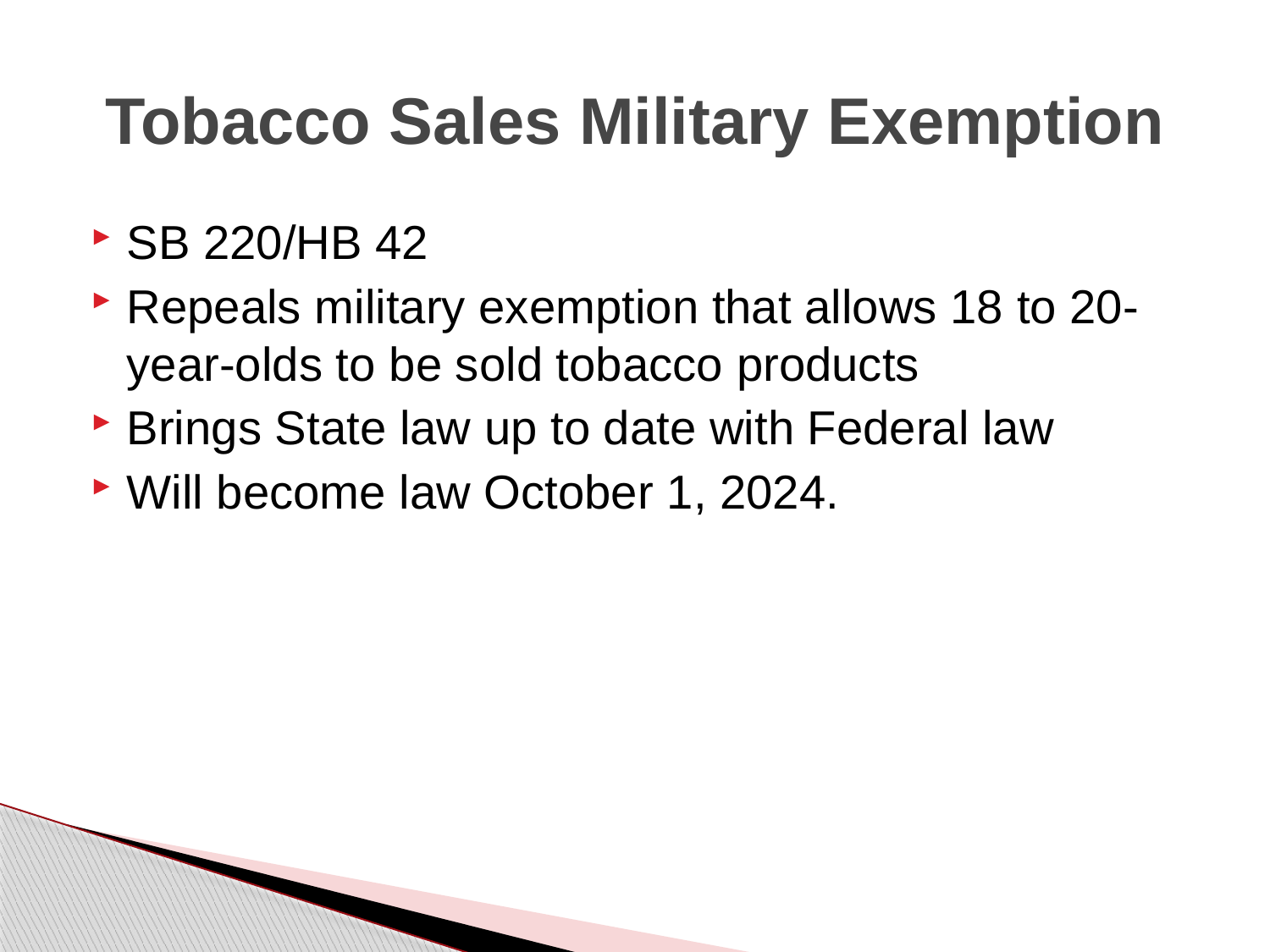

# Tobacco Sales Military Exemption
SB 220/HB 42
Repeals military exemption that allows 18 to 20-year-olds to be sold tobacco products
Brings State law up to date with Federal law
Will become law October 1, 2024.